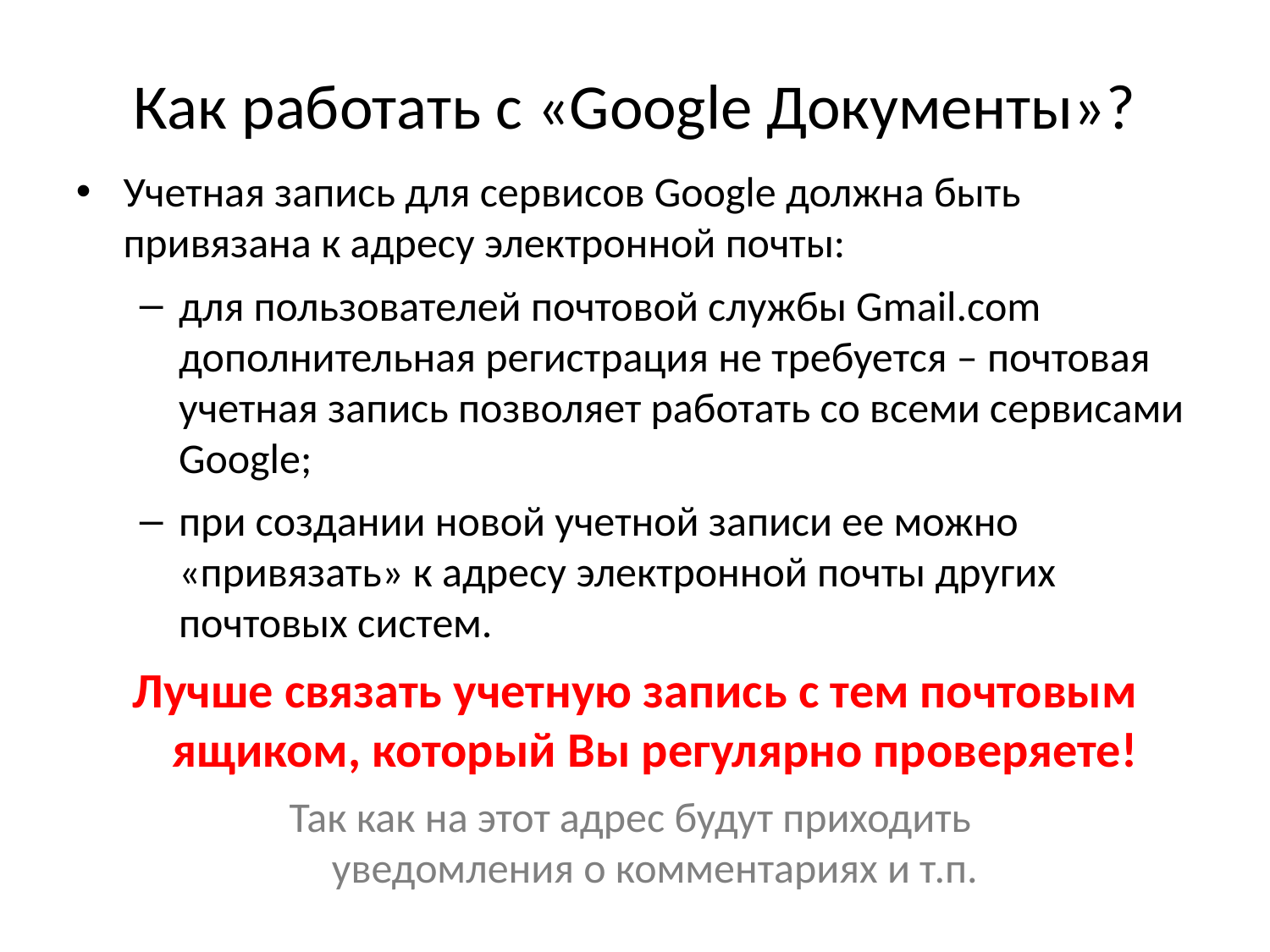

Как работать с «Google Документы»?
Учетная запись для сервисов Google должна быть привязана к адресу электронной почты:
для пользователей почтовой службы Gmail.com дополнительная регистрация не требуется – почтовая учетная запись позволяет работать со всеми сервисами Google;
при создании новой учетной записи ее можно «привязать» к адресу электронной почты других почтовых систем.
Лучше связать учетную запись с тем почтовым ящиком, который Вы регулярно проверяете!
Так как на этот адрес будут приходить
уведомления о комментариях и т.п.